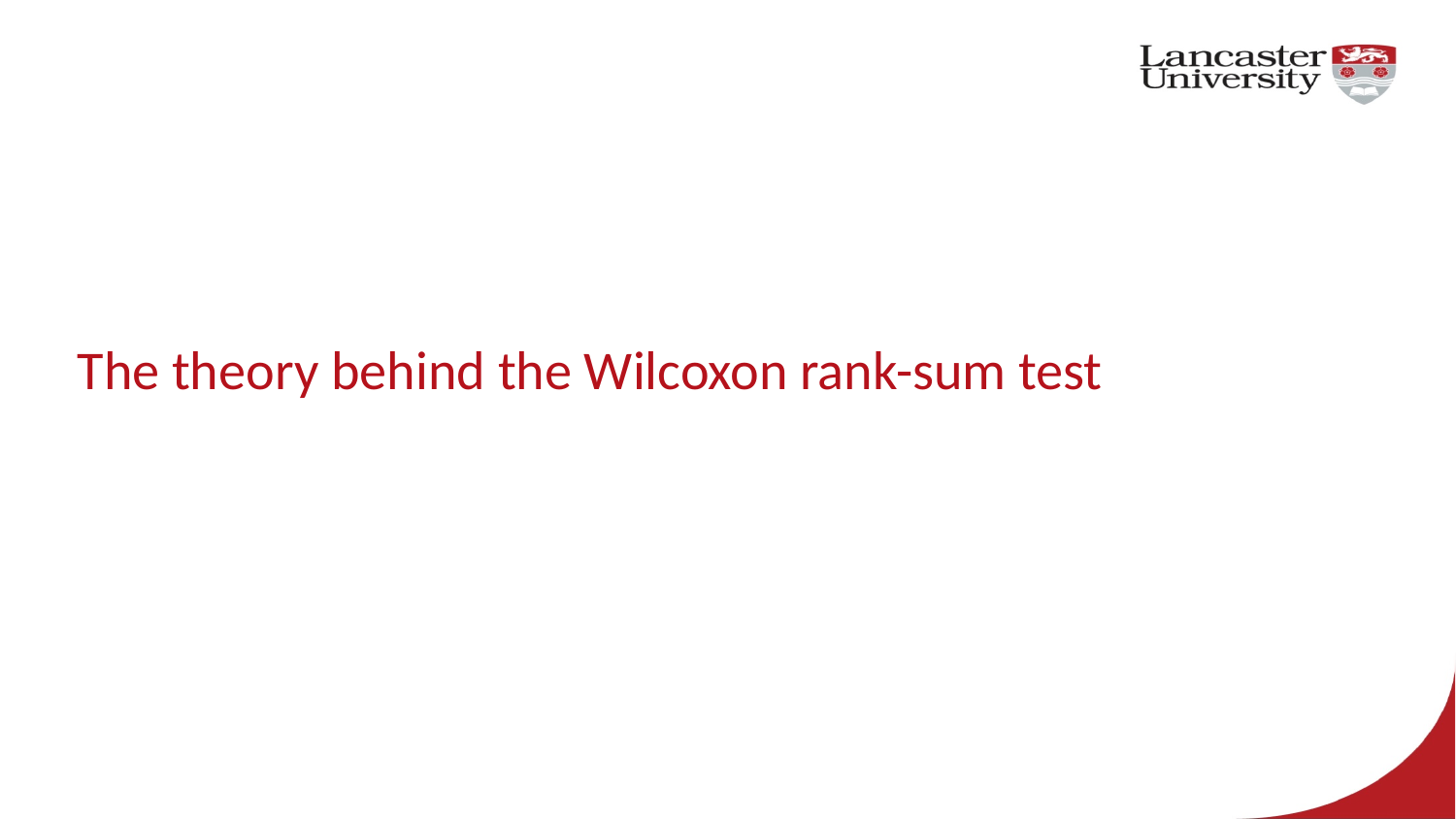

# The theory behind the Wilcoxon rank-sum test